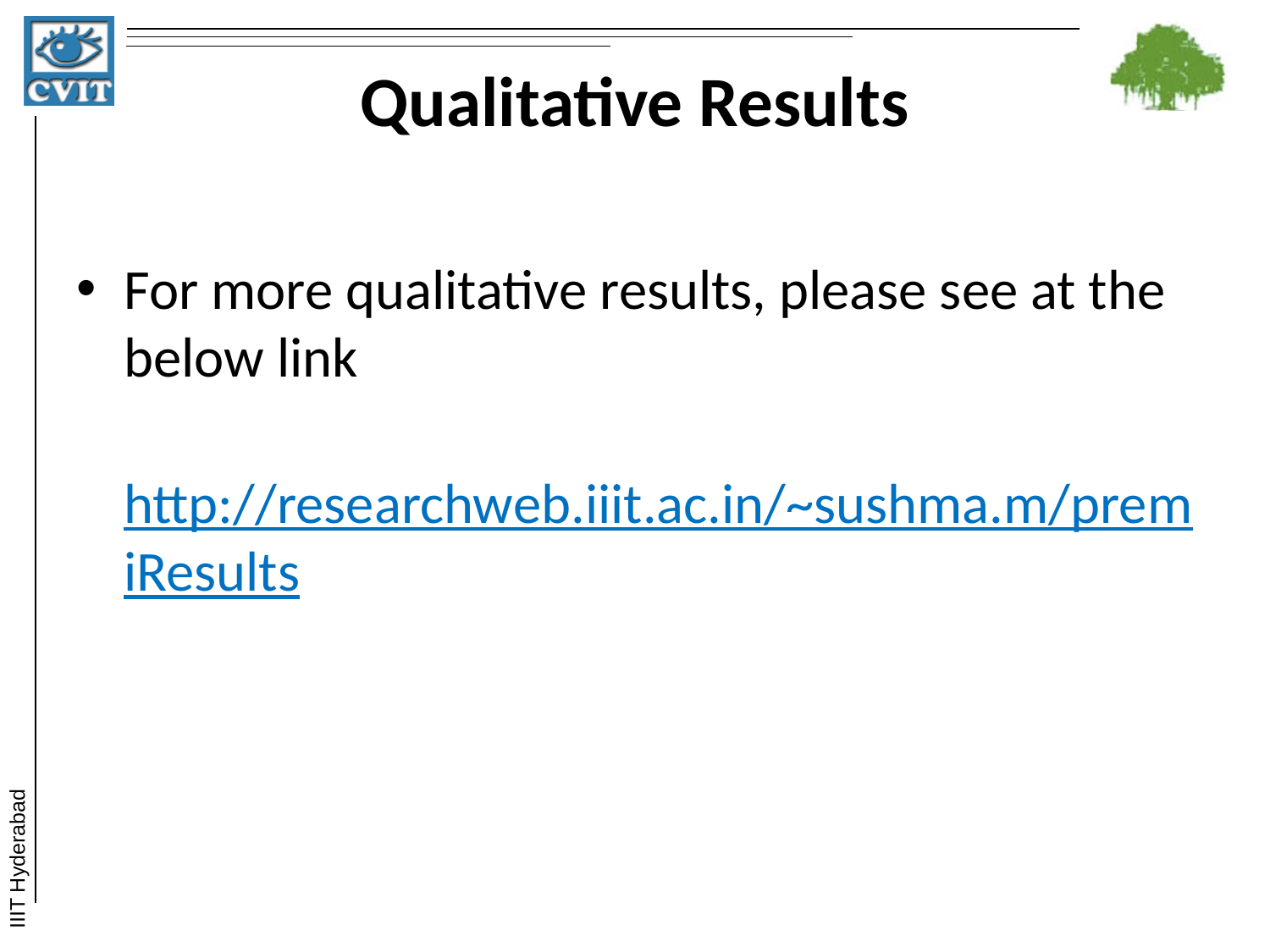

# Qualitative Results
For more qualitative results, please see at the below link
    http://researchweb.iiit.ac.in/~sushma.m/premiResults